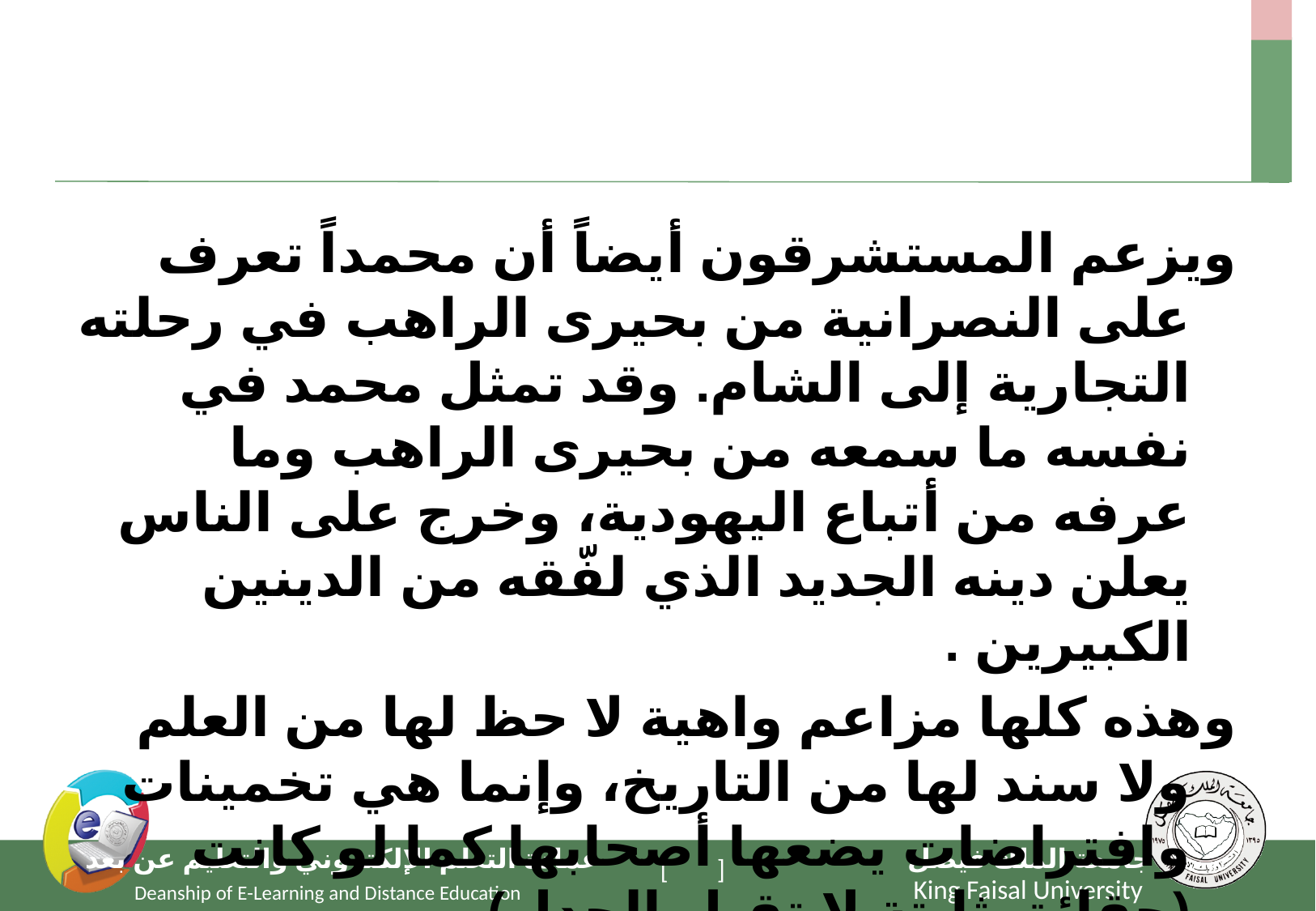

#
ويزعم المستشرقون أيضاً أن محمداً تعرف على النصرانية من بحيرى الراهب في رحلته التجارية إلى الشام. وقد تمثل محمد في نفسه ما سمعه من بحيرى الراهب وما عرفه من أتباع اليهودية، وخرج على الناس يعلن دينه الجديد الذي لفّقه من الدينين الكبيرين .
وهذه كلها مزاعم واهية لا حظ لها من العلم ولا سند لها من التاريخ، وإنما هي تخمينات وافتراضات يضعها أصحابها كما لو كانت (حقائق ثابتة لا تقبل الجدل).